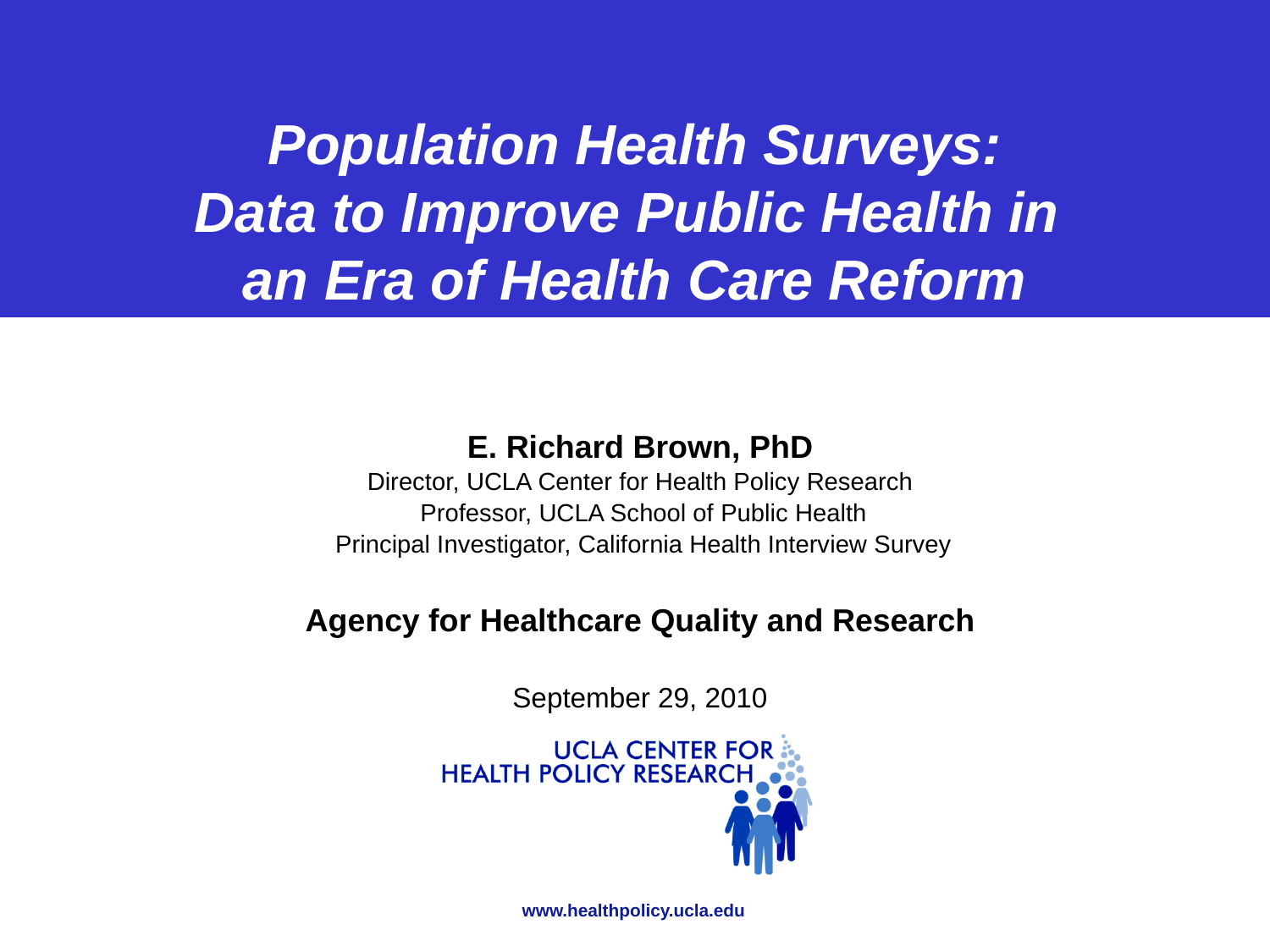

# Population Health Surveys: Data to Improve Public Health in an Era of Health Care Reform

E. Richard Brown, PhD
Director, UCLA Center for Health Policy Research
 Professor, UCLA School of Public Health
 Principal Investigator, California Health Interview Survey

Agency for Healthcare Quality and Research
September 29, 2010